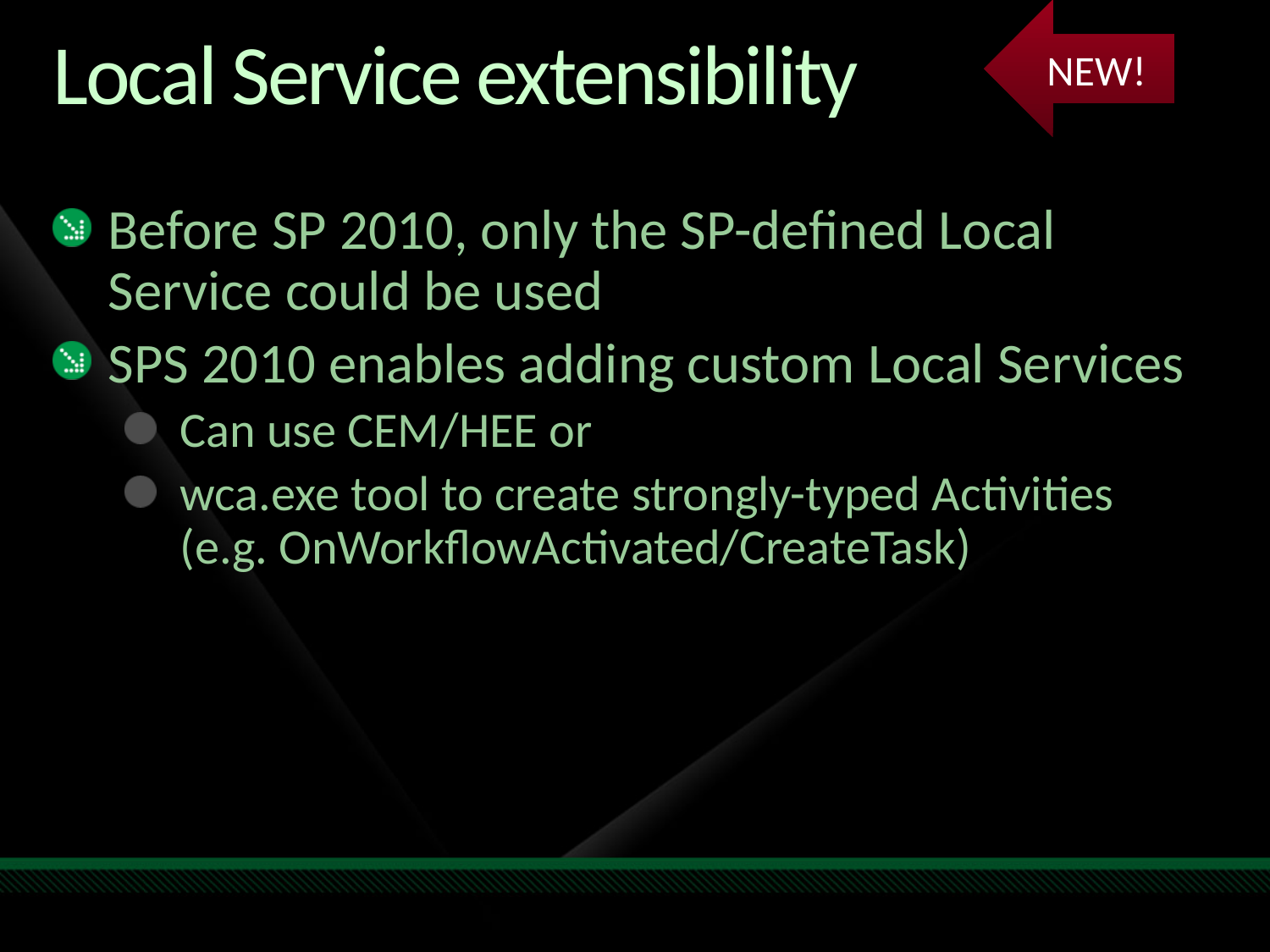

NEW!
# Local Service extensibility
Before SP 2010, only the SP-defined Local Service could be used
SPS 2010 enables adding custom Local Services
Can use CEM/HEE or
wca.exe tool to create strongly-typed Activities
(e.g. OnWorkflowActivated/CreateTask)